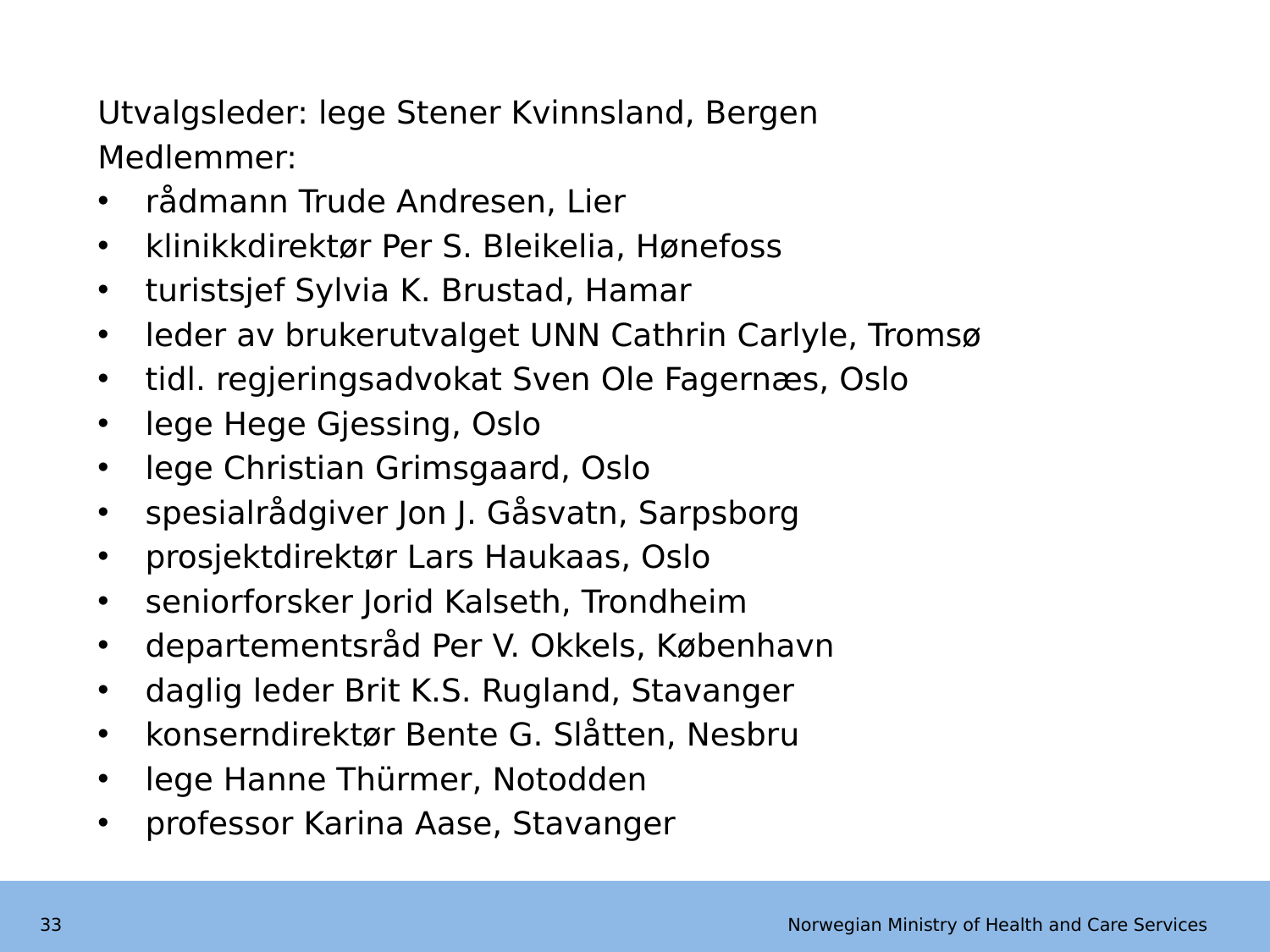

#
Utvalgsleder: lege Stener Kvinnsland, Bergen
Medlemmer:
rådmann Trude Andresen, Lier
klinikkdirektør Per S. Bleikelia, Hønefoss
turistsjef Sylvia K. Brustad, Hamar
leder av brukerutvalget UNN Cathrin Carlyle, Tromsø
tidl. regjeringsadvokat Sven Ole Fagernæs, Oslo
lege Hege Gjessing, Oslo
lege Christian Grimsgaard, Oslo
spesialrådgiver Jon J. Gåsvatn, Sarpsborg
prosjektdirektør Lars Haukaas, Oslo
seniorforsker Jorid Kalseth, Trondheim
departementsråd Per V. Okkels, København
daglig leder Brit K.S. Rugland, Stavanger
konserndirektør Bente G. Slåtten, Nesbru
lege Hanne Thürmer, Notodden
professor Karina Aase, Stavanger
33